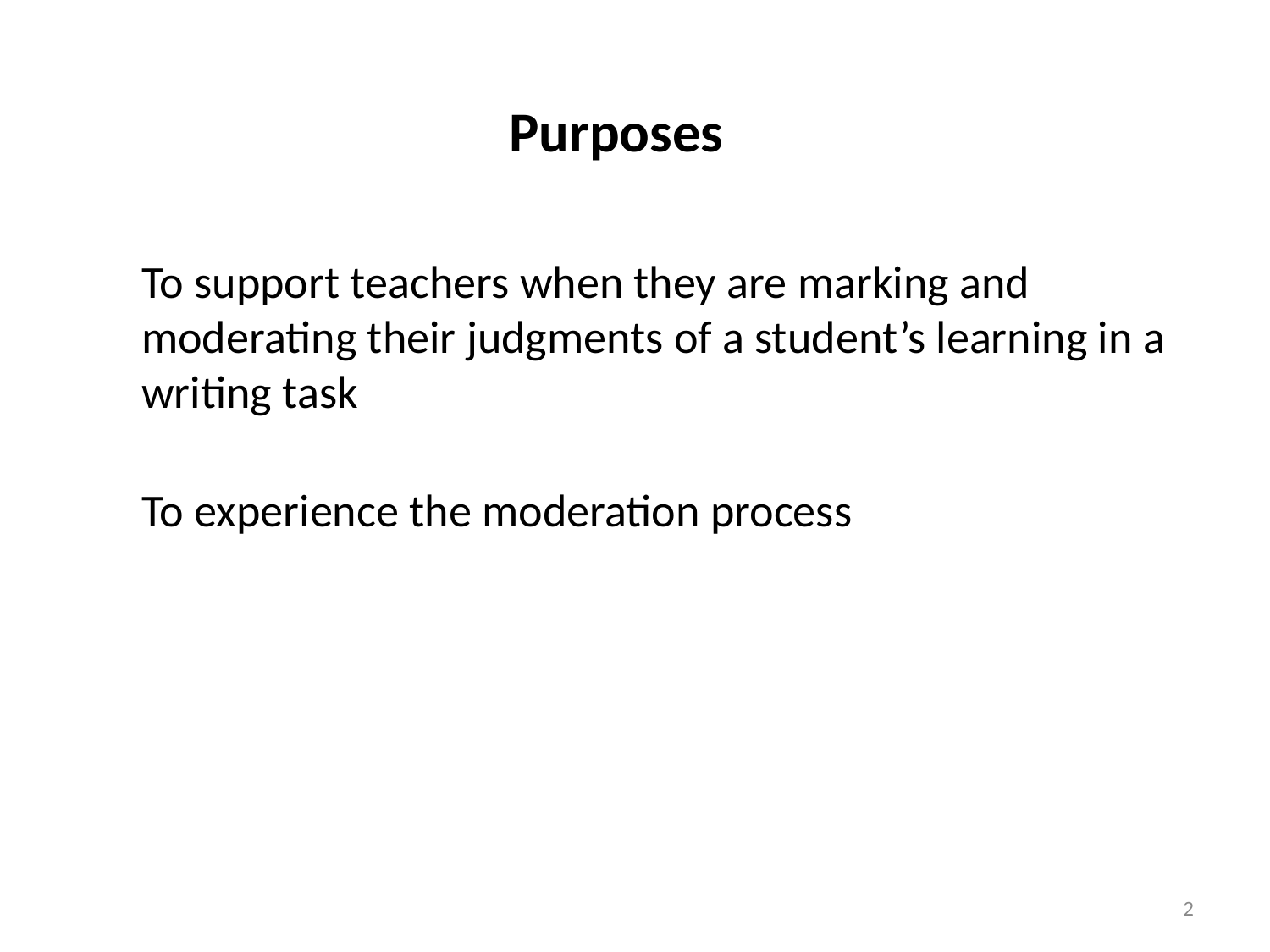

Purposes

To support teachers when they are marking and moderating their judgments of a student’s learning in a writing task

To experience the moderation process

2